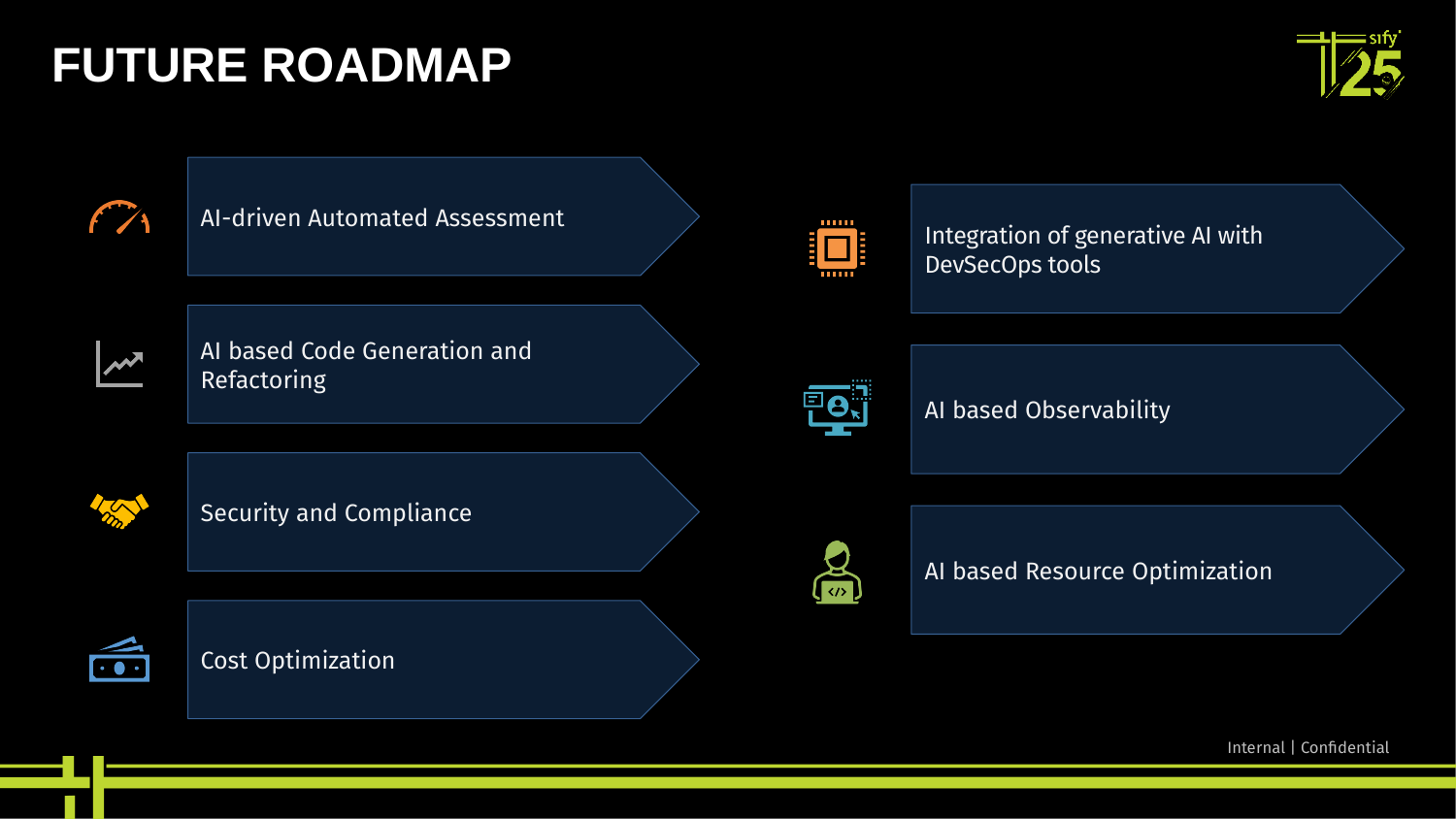

# Future Roadmap
AI-driven Automated Assessment
AI based Code Generation and Refactoring
Security and Compliance
Cost Optimization
Integration of generative AI with DevSecOps tools
AI based Observability
AI based Resource Optimization